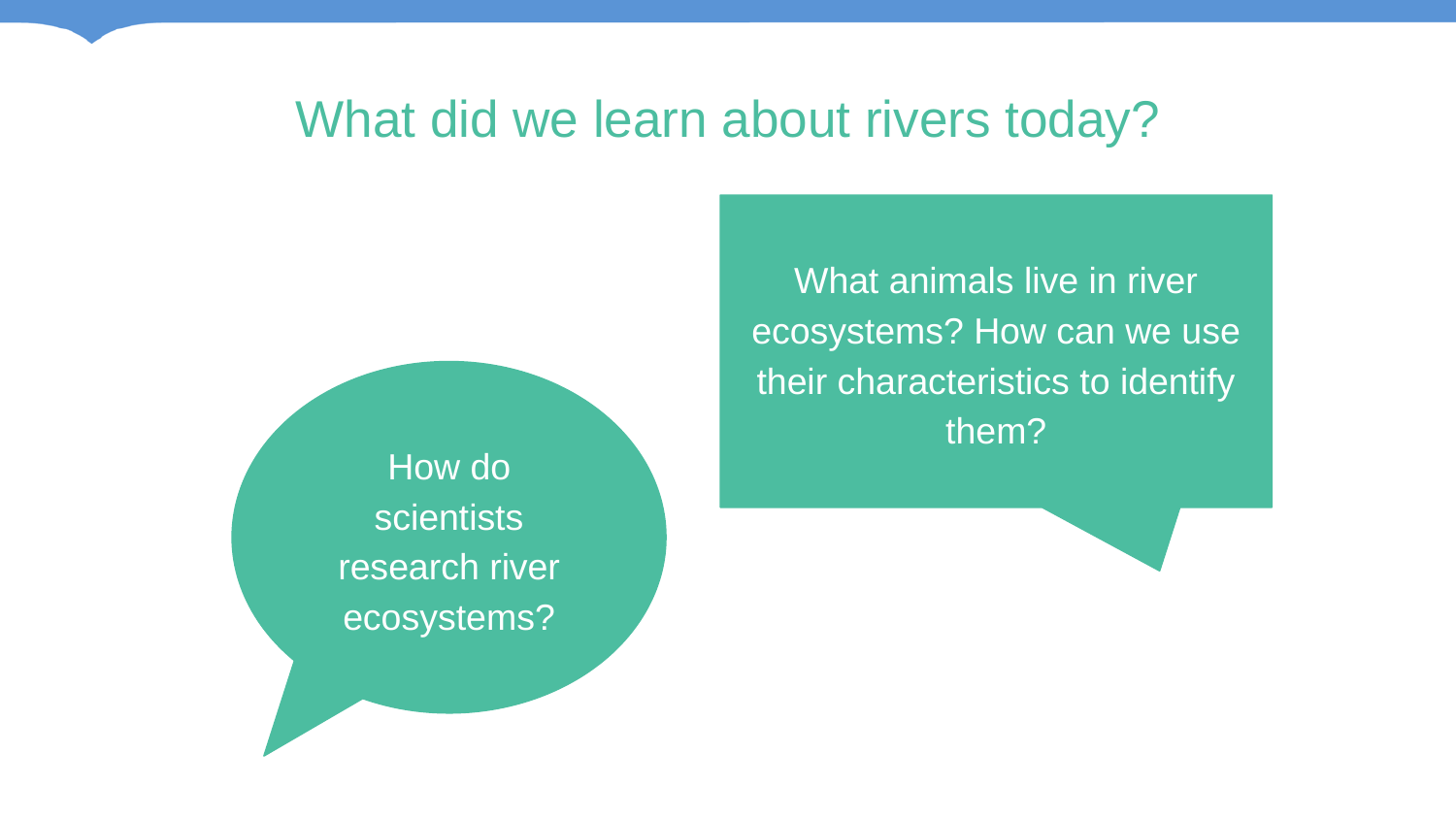

# What did we learn about rivers today?

What animals live in river ecosystems? How can we use their characteristics to identify them?
How do scientists research river ecosystems?